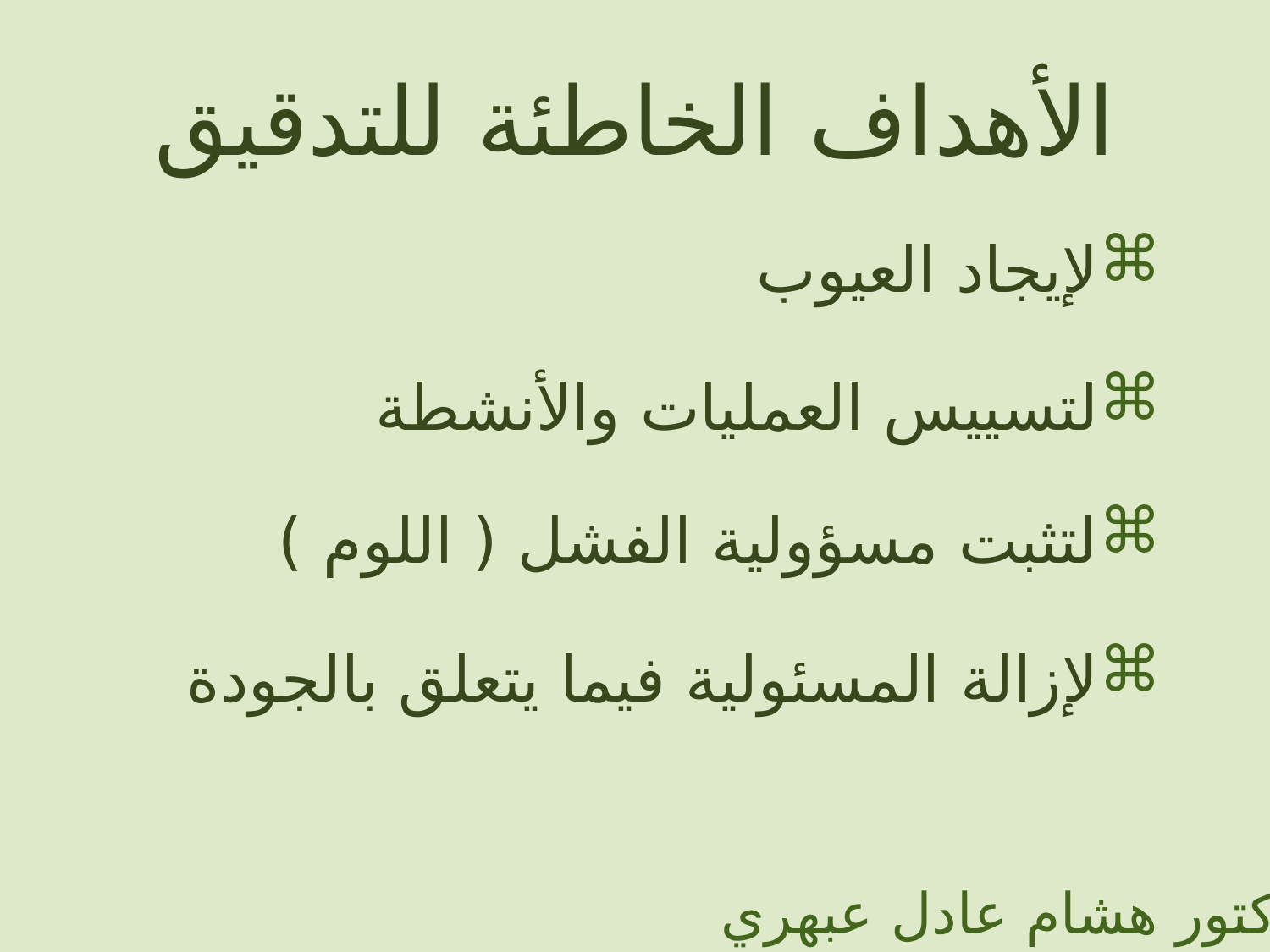

الأهداف الخاطئة للتدقيق
لإيجاد العيوب

لتسييس العمليات والأنشطة

لتثبت مسؤولية الفشل ( اللوم )

لإزالة المسئولية فيما يتعلق بالجودة
الدكتور هشام عادل عبهري